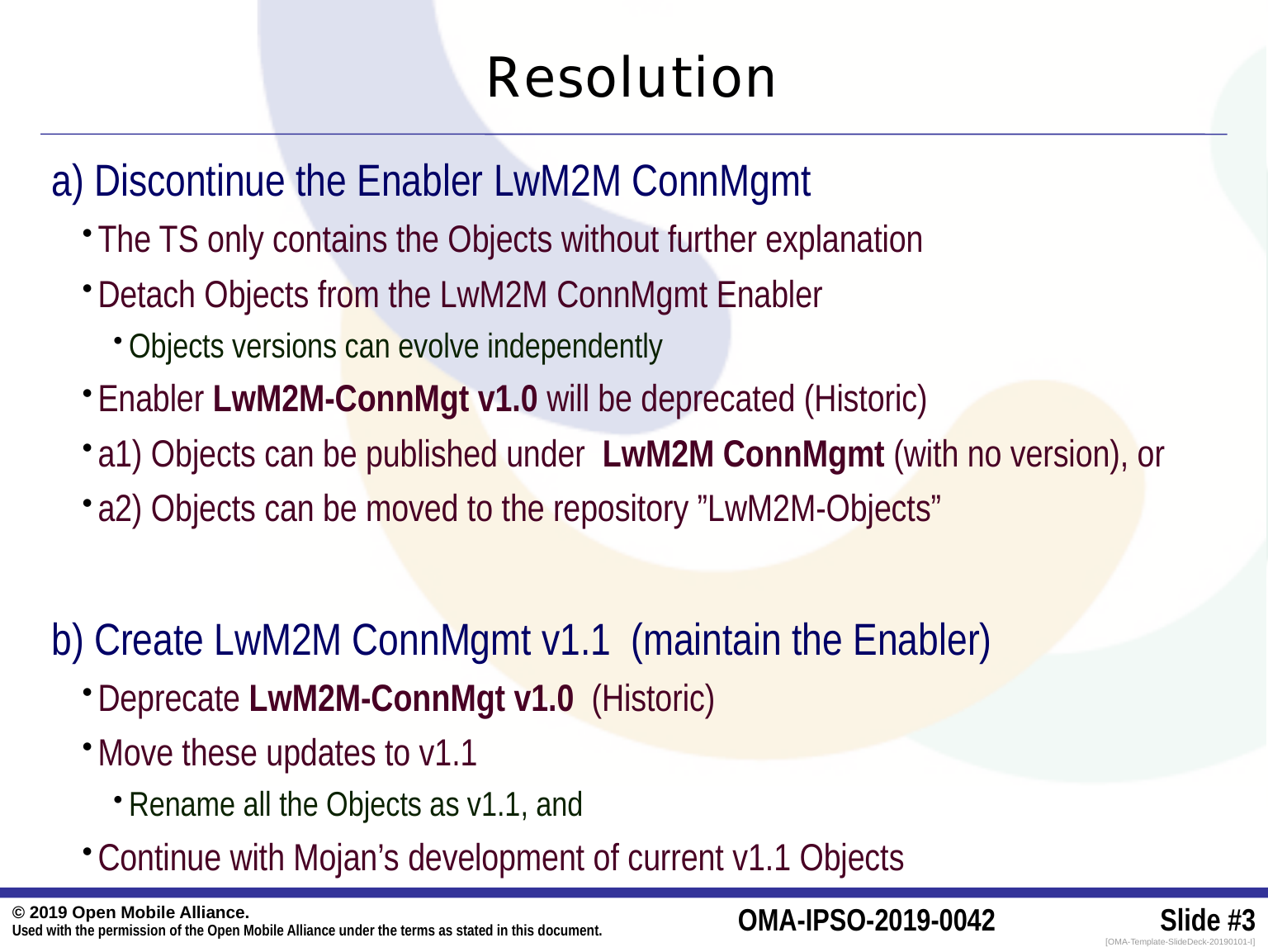

# Resolution
a) Discontinue the Enabler LwM2M ConnMgmt
The TS only contains the Objects without further explanation
Detach Objects from the LwM2M ConnMgmt Enabler
Objects versions can evolve independently
Enabler LwM2M-ConnMgt v1.0 will be deprecated (Historic)
a1) Objects can be published under  LwM2M ConnMgmt (with no version), or
a2) Objects can be moved to the repository ”LwM2M-Objects”

b) Create LwM2M ConnMgmt v1.1  (maintain the Enabler)
Deprecate LwM2M-ConnMgt v1.0  (Historic)
Move these updates to v1.1
Rename all the Objects as v1.1, and
Continue with Mojan’s development of current v1.1 Objects